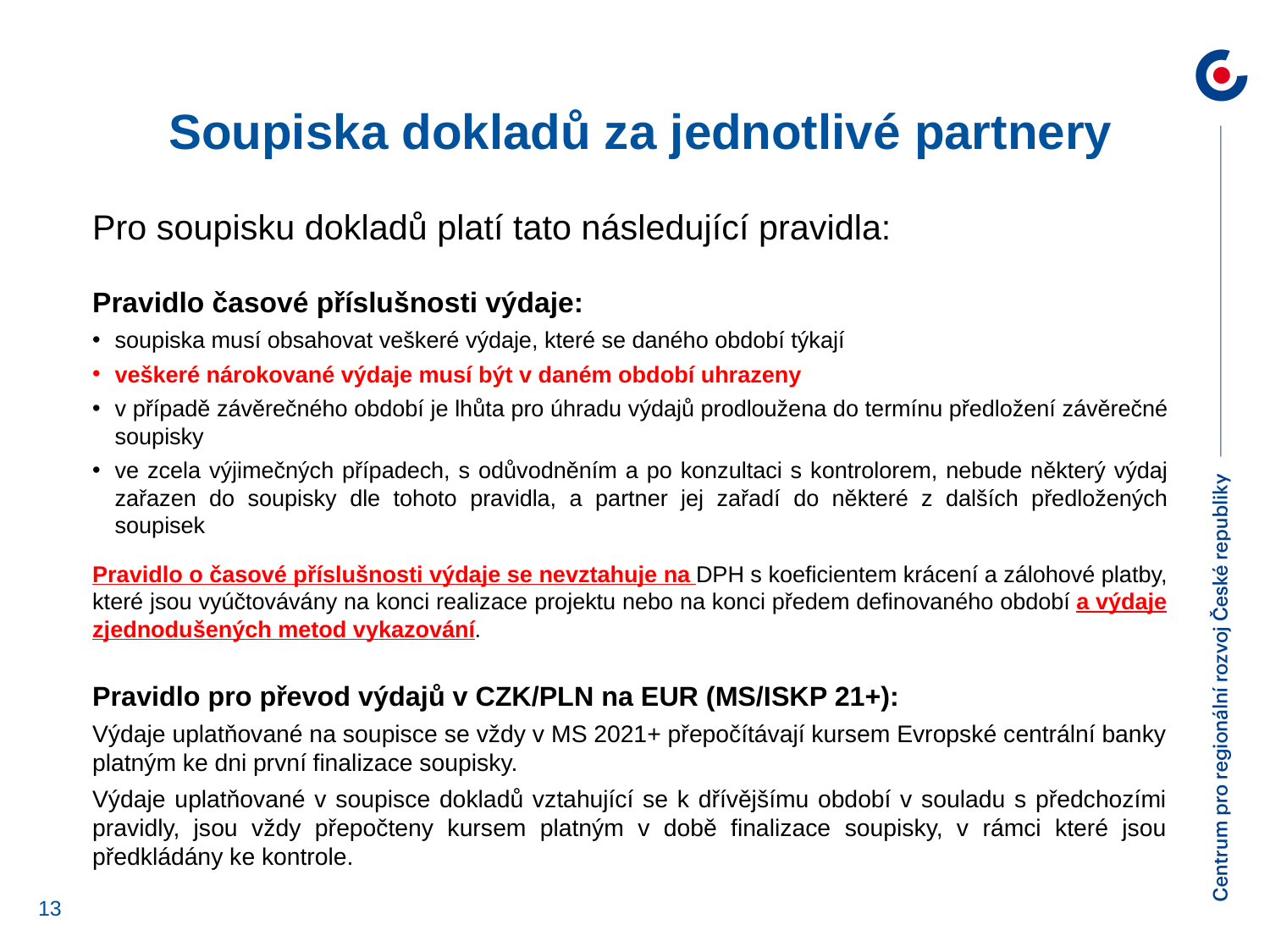

Soupiska dokladů za jednotlivé partnery
Pro soupisku dokladů platí tato následující pravidla:

Pravidlo časové příslušnosti výdaje:
soupiska musí obsahovat veškeré výdaje, které se daného období týkají
veškeré nárokované výdaje musí být v daném období uhrazeny
v případě závěrečného období je lhůta pro úhradu výdajů prodloužena do termínu předložení závěrečné soupisky
ve zcela výjimečných případech, s odůvodněním a po konzultaci s kontrolorem, nebude některý výdaj zařazen do soupisky dle tohoto pravidla, a partner jej zařadí do některé z dalších předložených soupisek

Pravidlo o časové příslušnosti výdaje se nevztahuje na DPH s koeficientem krácení a zálohové platby, které jsou vyúčtovávány na konci realizace projektu nebo na konci předem definovaného období a výdaje zjednodušených metod vykazování.

Pravidlo pro převod výdajů v CZK/PLN na EUR (MS/ISKP 21+):
Výdaje uplatňované na soupisce se vždy v MS 2021+ přepočítávají kursem Evropské centrální banky platným ke dni první finalizace soupisky.
Výdaje uplatňované v soupisce dokladů vztahující se k dřívějšímu období v souladu s předchozími pravidly, jsou vždy přepočteny kursem platným v době finalizace soupisky, v rámci které jsou předkládány ke kontrole.
13